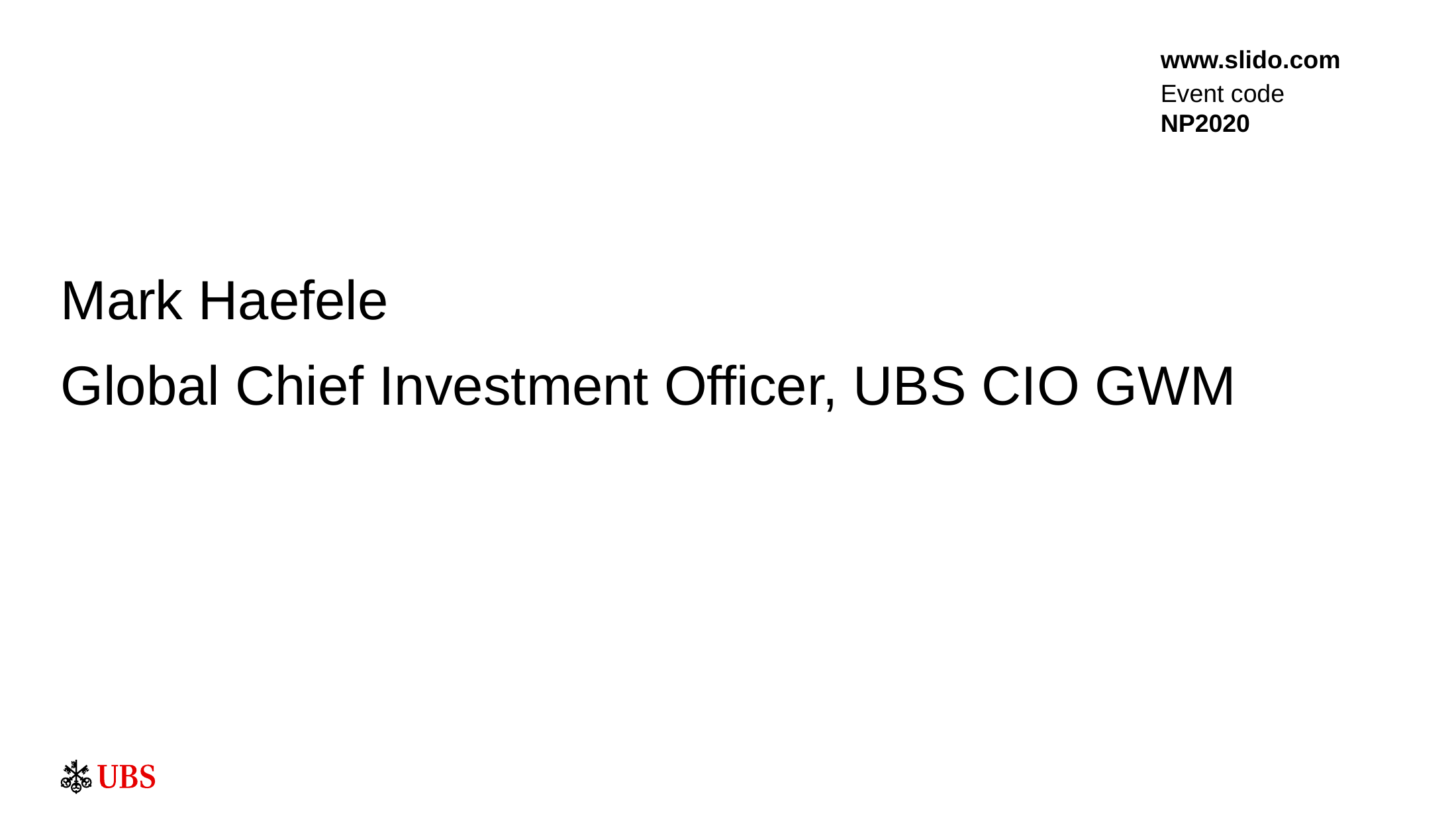

www.slido.com
Event code NP2020
Mark Haefele
Global Chief Investment Officer, UBS CIO GWM